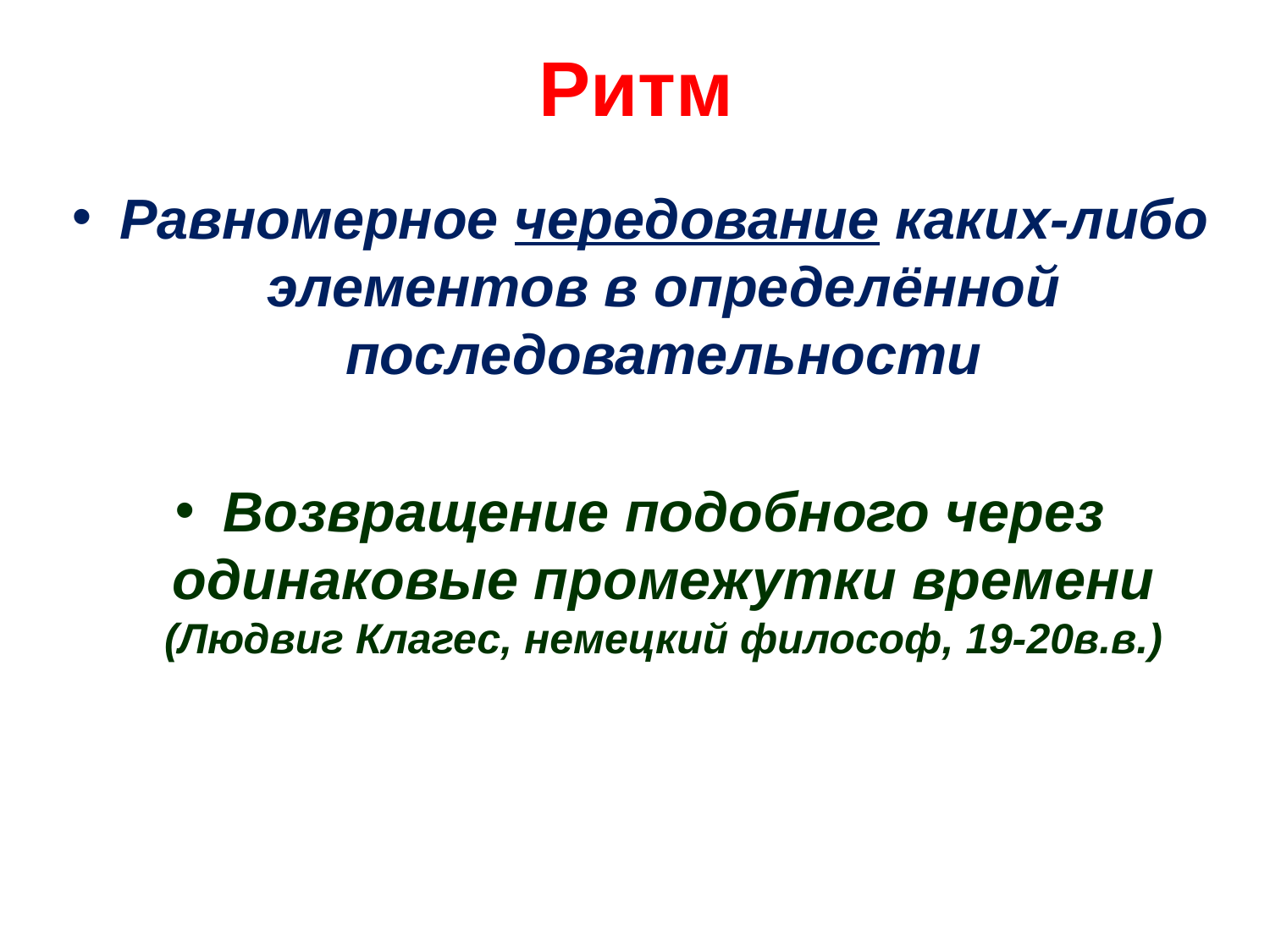

# Ритм
Равномерное чередование каких-либо элементов в определённой последовательности

Возвращение подобного через одинаковые промежутки времени (Людвиг Клагес, немецкий философ, 19-20в.в.)